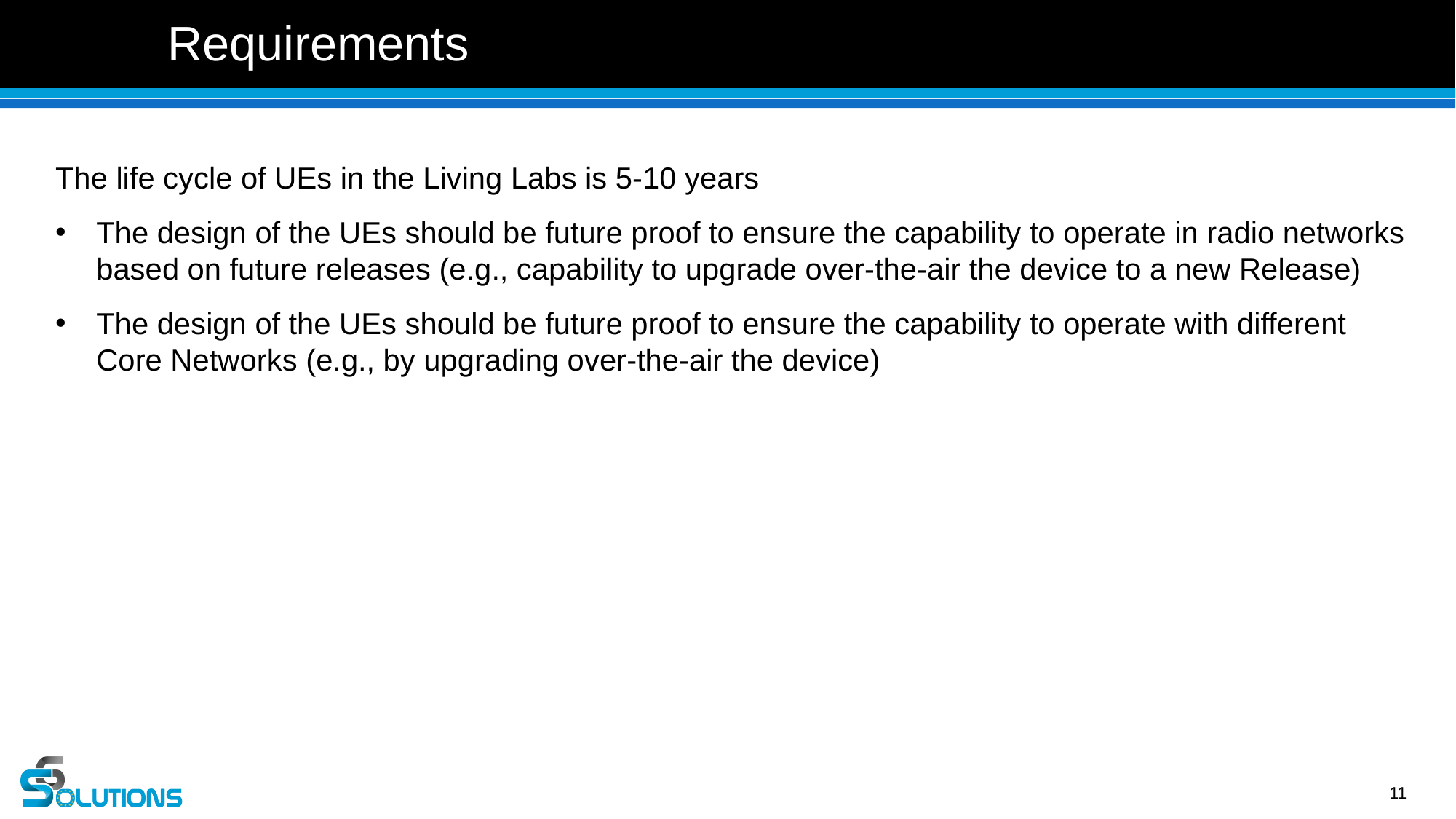

# Requirements
The life cycle of UEs in the Living Labs is 5-10 years
The design of the UEs should be future proof to ensure the capability to operate in radio networks based on future releases (e.g., capability to upgrade over-the-air the device to a new Release)
The design of the UEs should be future proof to ensure the capability to operate with different Core Networks (e.g., by upgrading over-the-air the device)

11